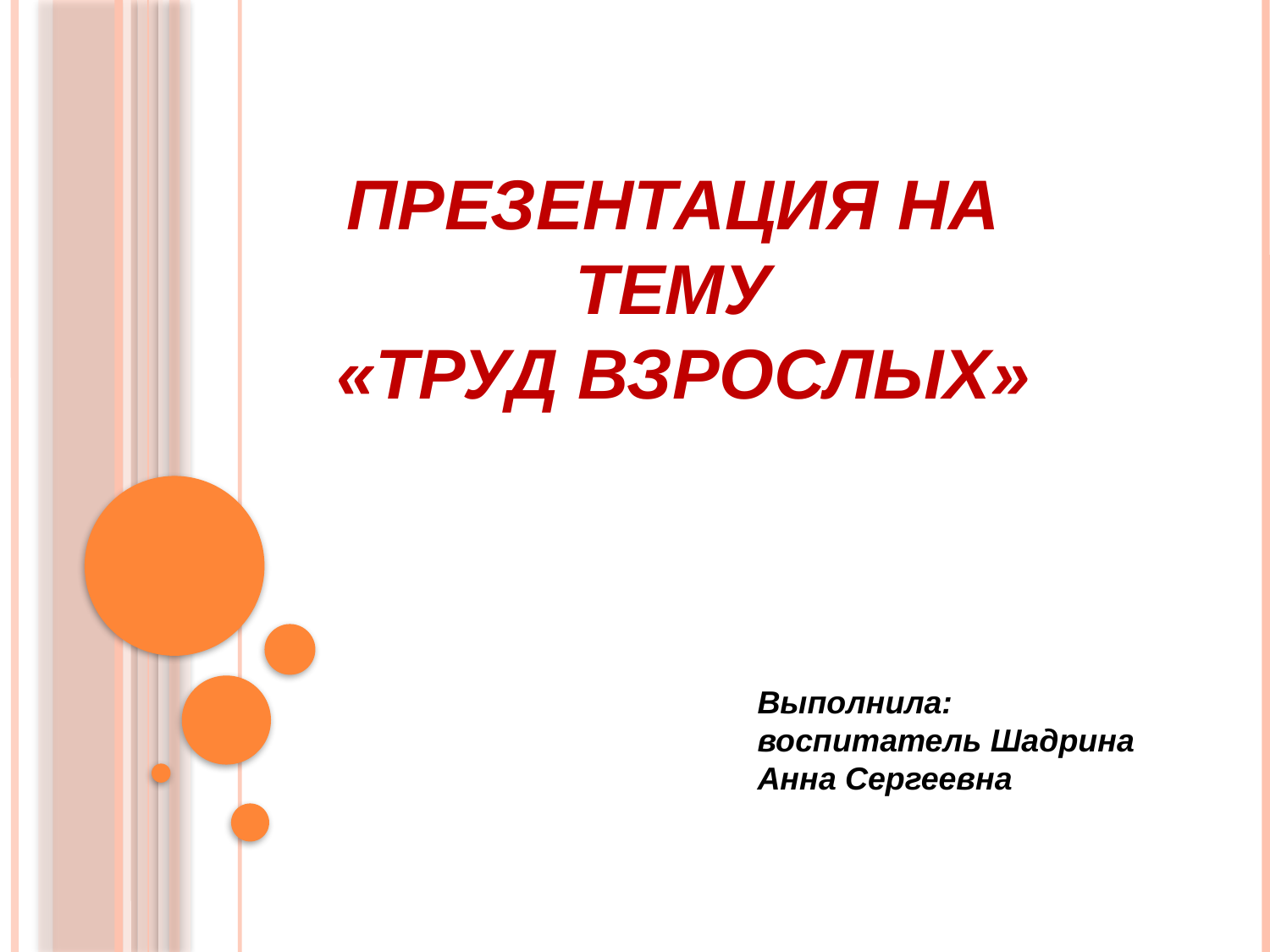

# Презентация на тему «Труд взрослых»
Выполнила: воспитатель Шадрина Анна Сергеевна